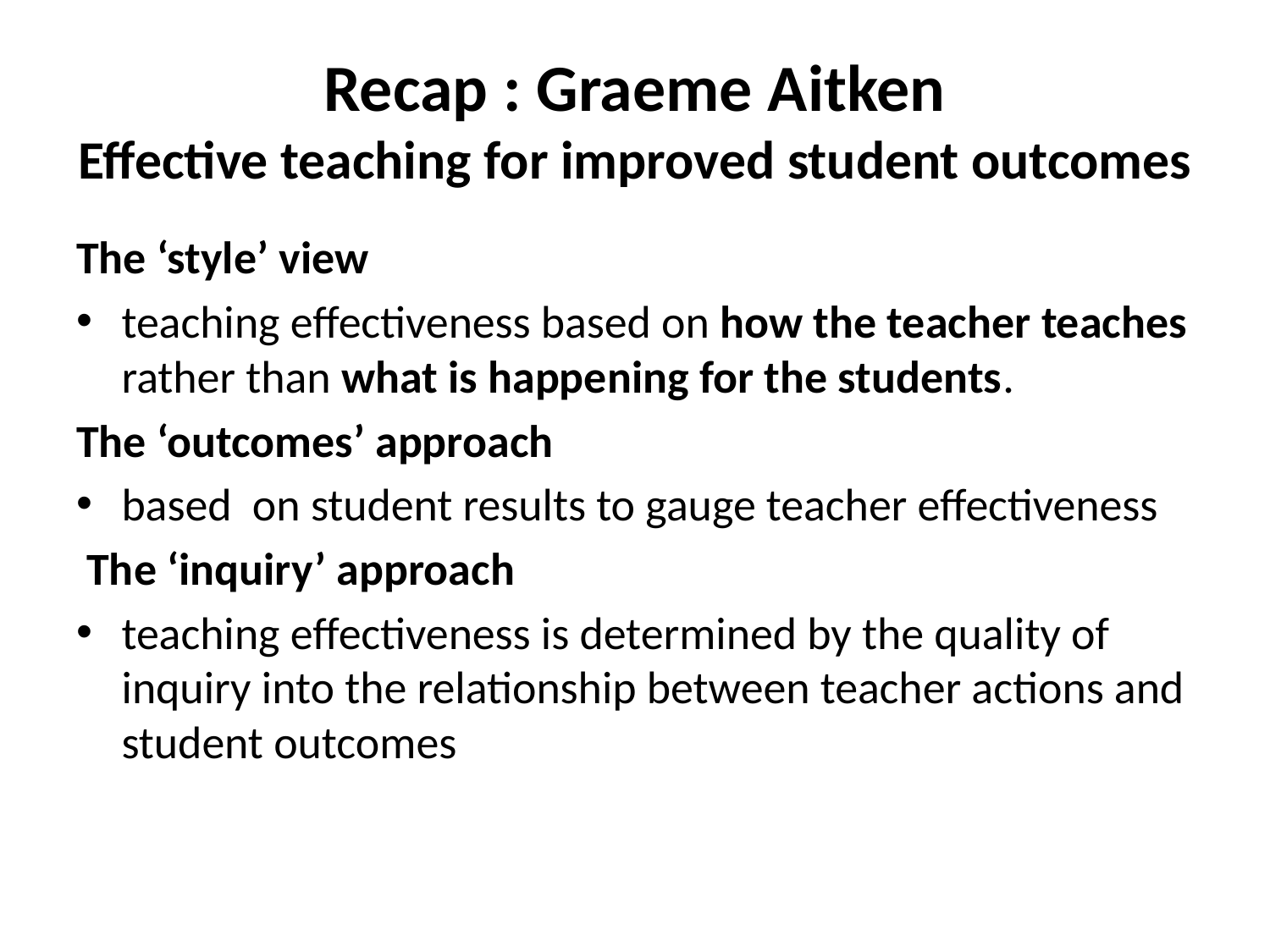

# Recap : Graeme Aitken Effective teaching for improved student outcomes
The ‘style’ view
teaching effectiveness based on how the teacher teaches rather than what is happening for the students.
The ‘outcomes’ approach
based  on student results to gauge teacher effectiveness
 The ‘inquiry’ approach
teaching effectiveness is determined by the quality of inquiry into the relationship between teacher actions and student outcomes